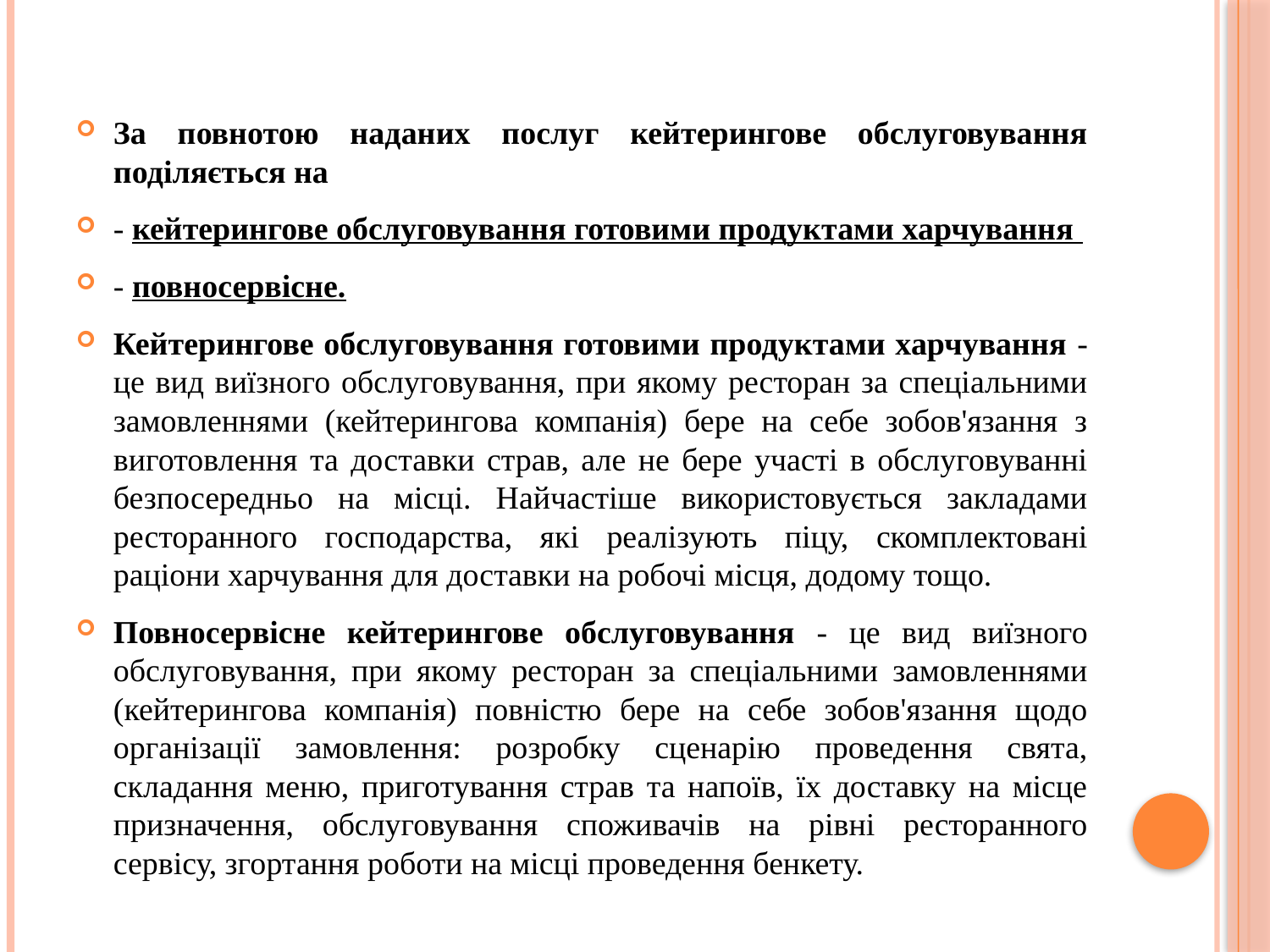

За повнотою наданих послуг кейтерингове обслуговування поділяється на
- кейтерингове обслуговування готовими продуктами харчування
- повносервісне.
Кейтерингове обслуговування готовими продуктами харчування - це вид виїзного обслуговування, при якому ресторан за спеціальними замовленнями (кейтерингова компанія) бере на себе зобов'язання з виготовлення та доставки страв, але не бере участі в обслуговуванні безпосередньо на місці. Найчастіше використовується закладами ресторанного господарства, які реалізують піцу, скомплектовані раціони харчування для доставки на робочі місця, додому тощо.
Повносервісне кейтерингове обслуговування - це вид виїзного обслуговування, при якому ресторан за спеціальними замовленнями (кейтерингова компанія) повністю бере на себе зобов'язання щодо організації замовлення: розробку сценарію проведення свята, складання меню, приготування страв та напоїв, їх доставку на місце призначення, обслуговування споживачів на рівні ресторанного сервісу, згортання роботи на місці проведення бенкету.